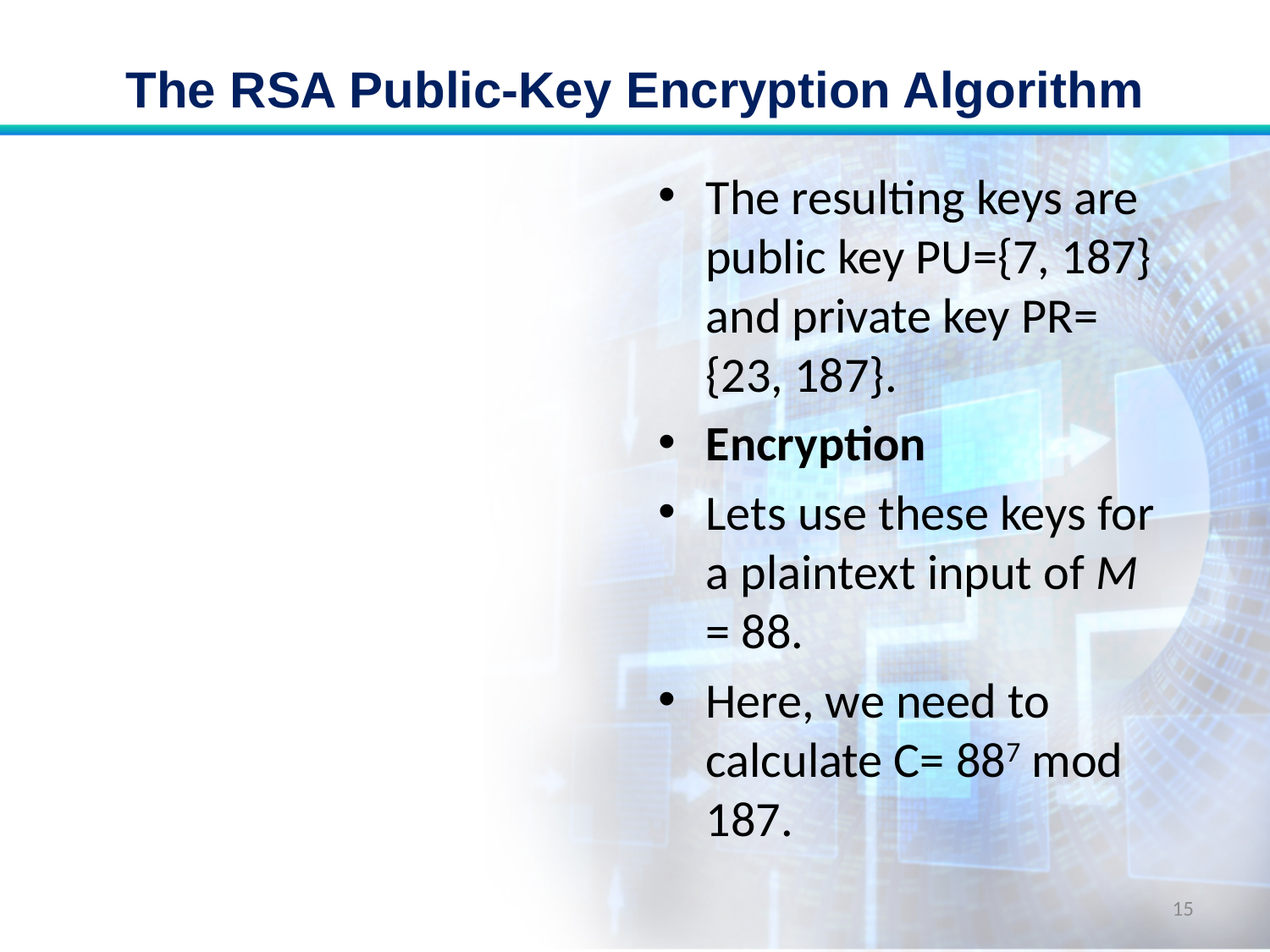

# The RSA Public-Key Encryption Algorithm
The resulting keys are public key PU={7, 187} and private key PR= {23, 187}.
Encryption
Lets use these keys for a plaintext input of M = 88.
Here, we need to calculate C= 887 mod 187.

15